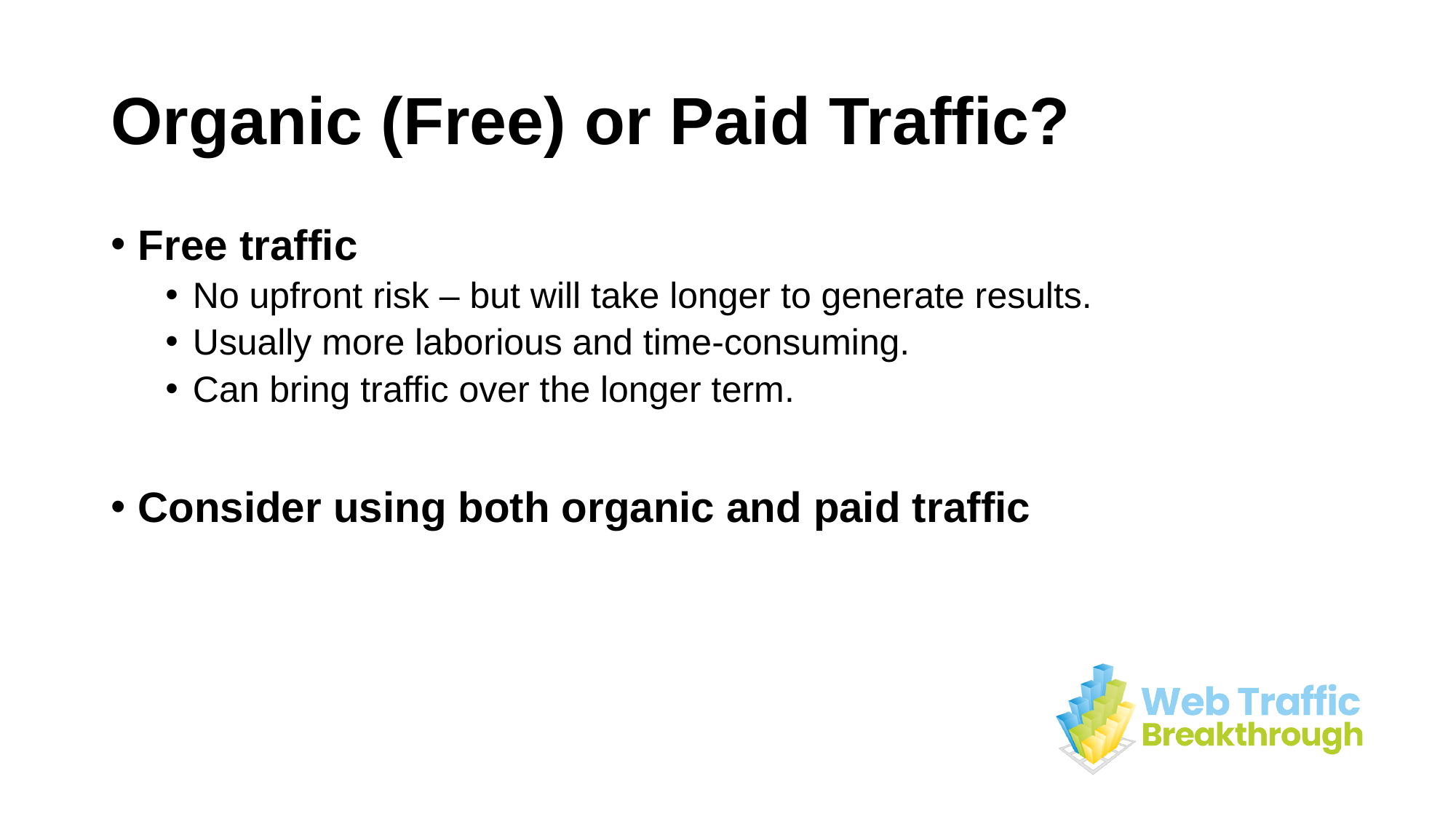

# Organic (Free) or Paid Traffic?
Free traffic
No upfront risk – but will take longer to generate results.
Usually more laborious and time-consuming.
Can bring traffic over the longer term.

Consider using both organic and paid traffic